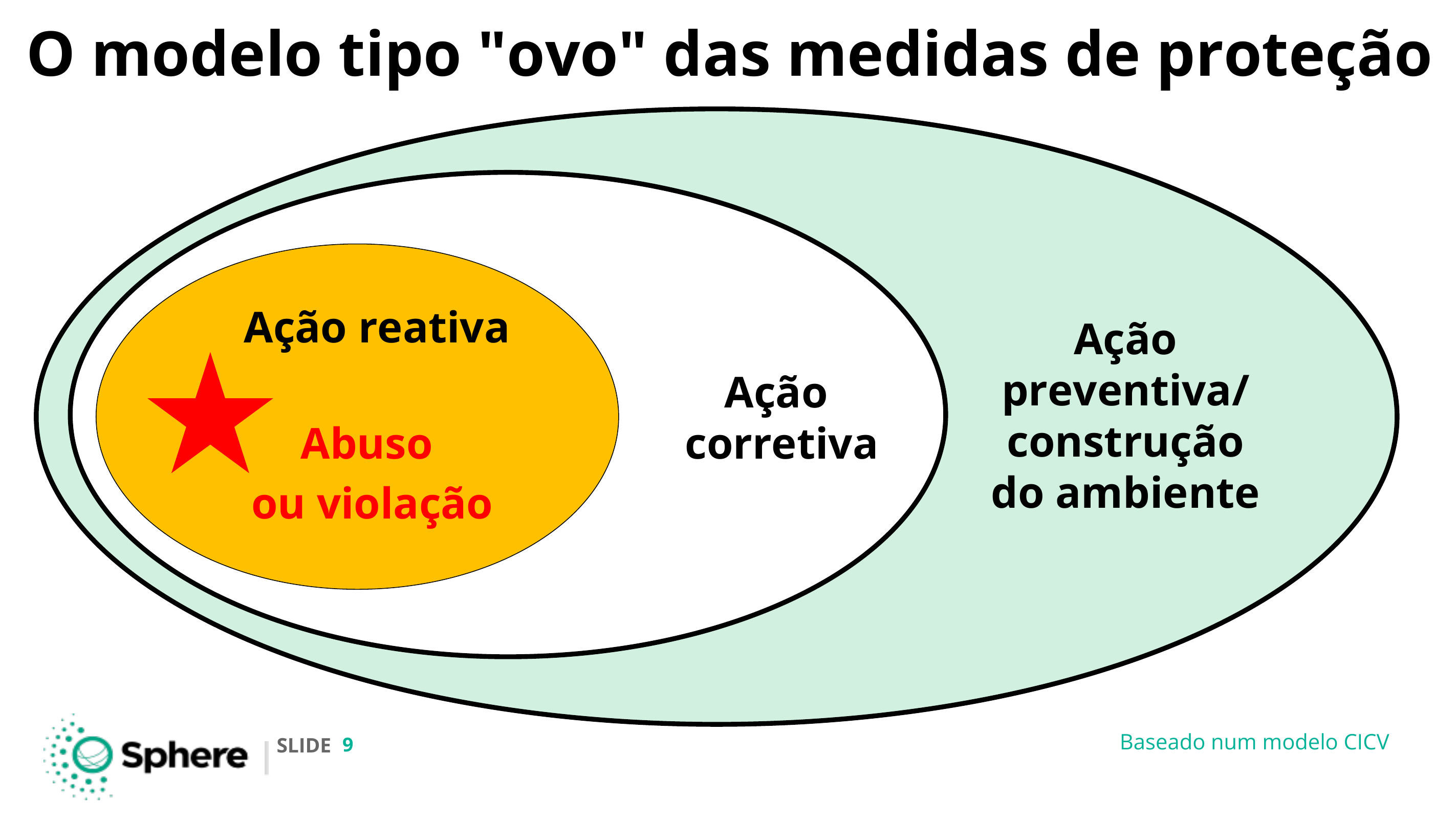

# O modelo tipo "ovo" das medidas de proteção

Ação reativa
Ação preventiva/ construção do ambiente

Ação
corretiva
Abuso
ou violação
Baseado num modelo CICV
9